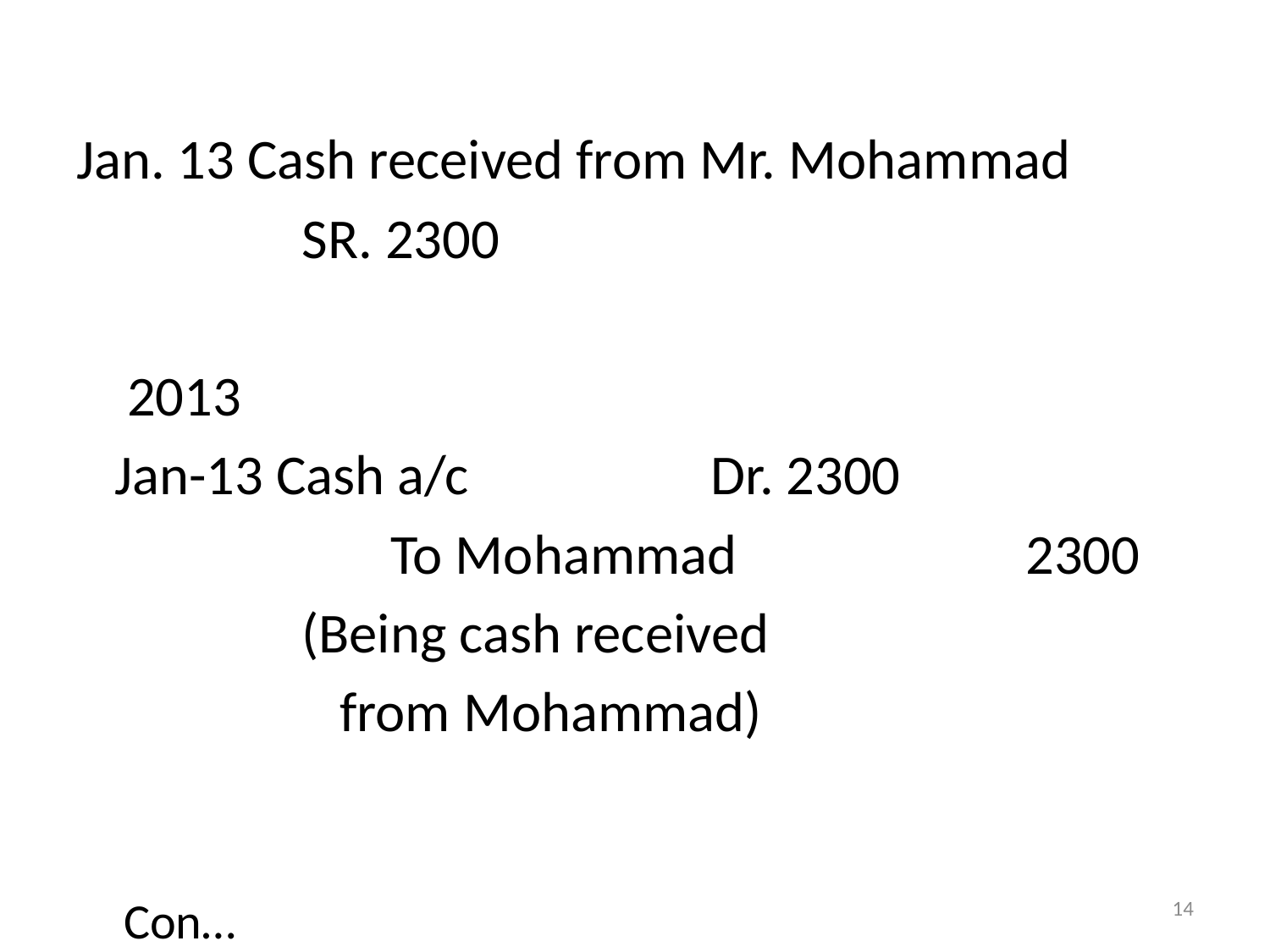

Jan. 13 Cash received from Mr. Mohammad
		    SR. 2300

    2013
   Jan-13 Cash a/c                   Dr. 2300
        		 To Mohammad			 2300
		    (Being cash received
		       from Mohammad)
																      Con…

14